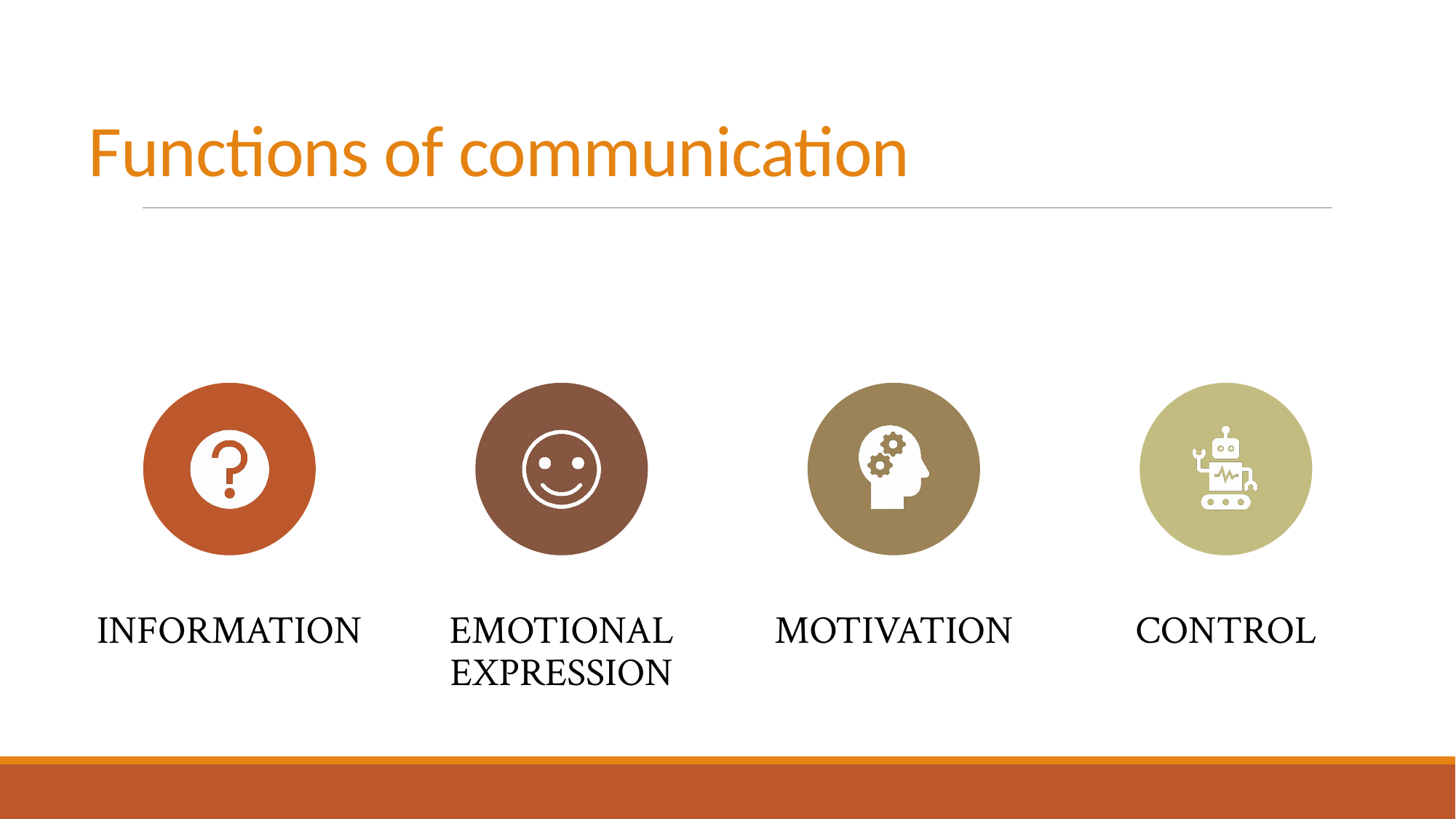

# Functions of communication
Information
Emotional expression
Motivation
Control